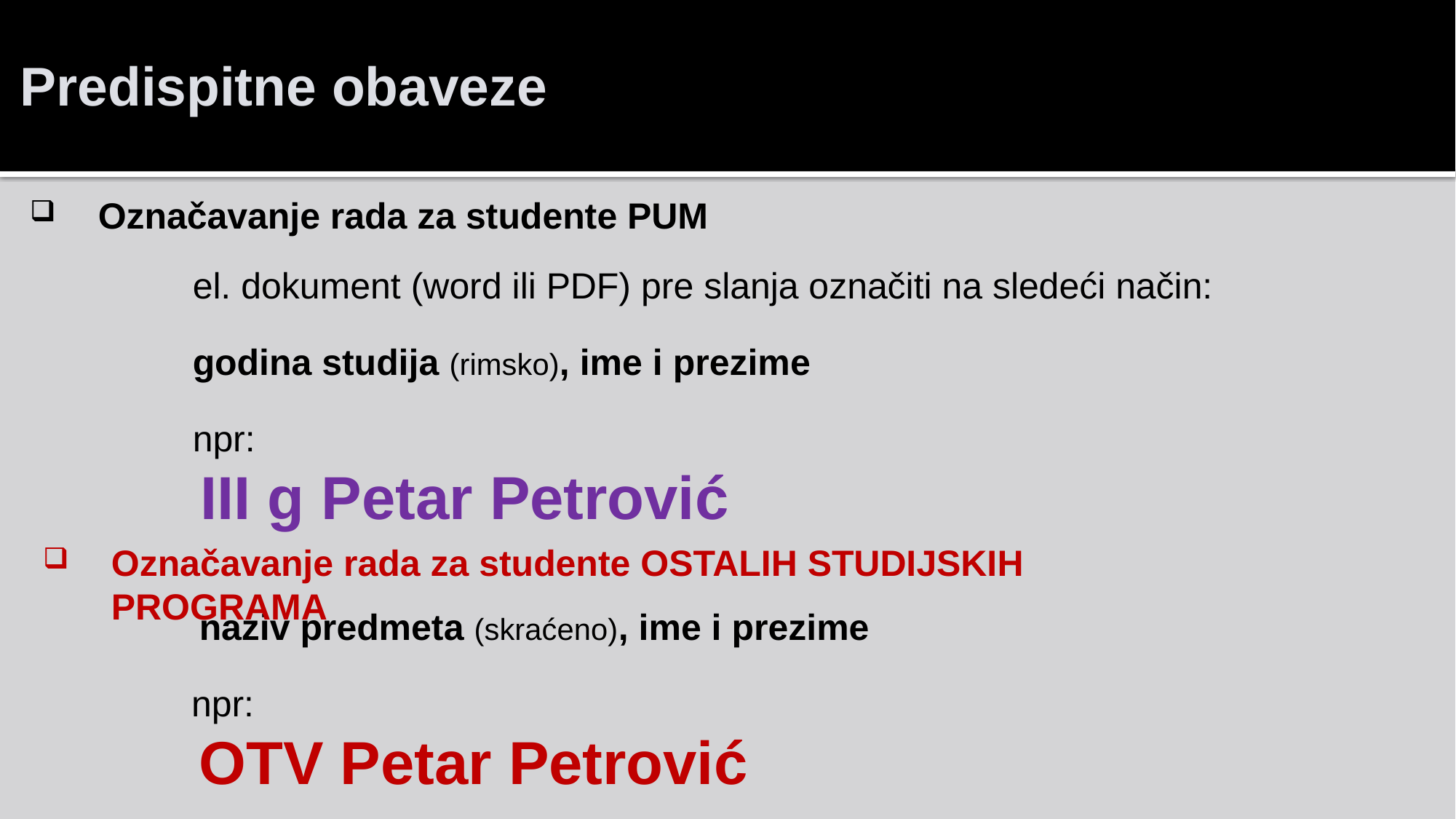

# Predispitne obaveze
Označavanje rada za studente PUM

el. dokument (word ili PDF) pre slanja označiti na sledeći način:

godina studija (rimsko), ime i prezime

npr:
 III g Petar Petrović
Označavanje rada za studente OSTALIH STUDIJSKIH PROGRAMA
 naziv predmeta (skraćeno), ime i prezime

npr:
 OTV Petar Petrović